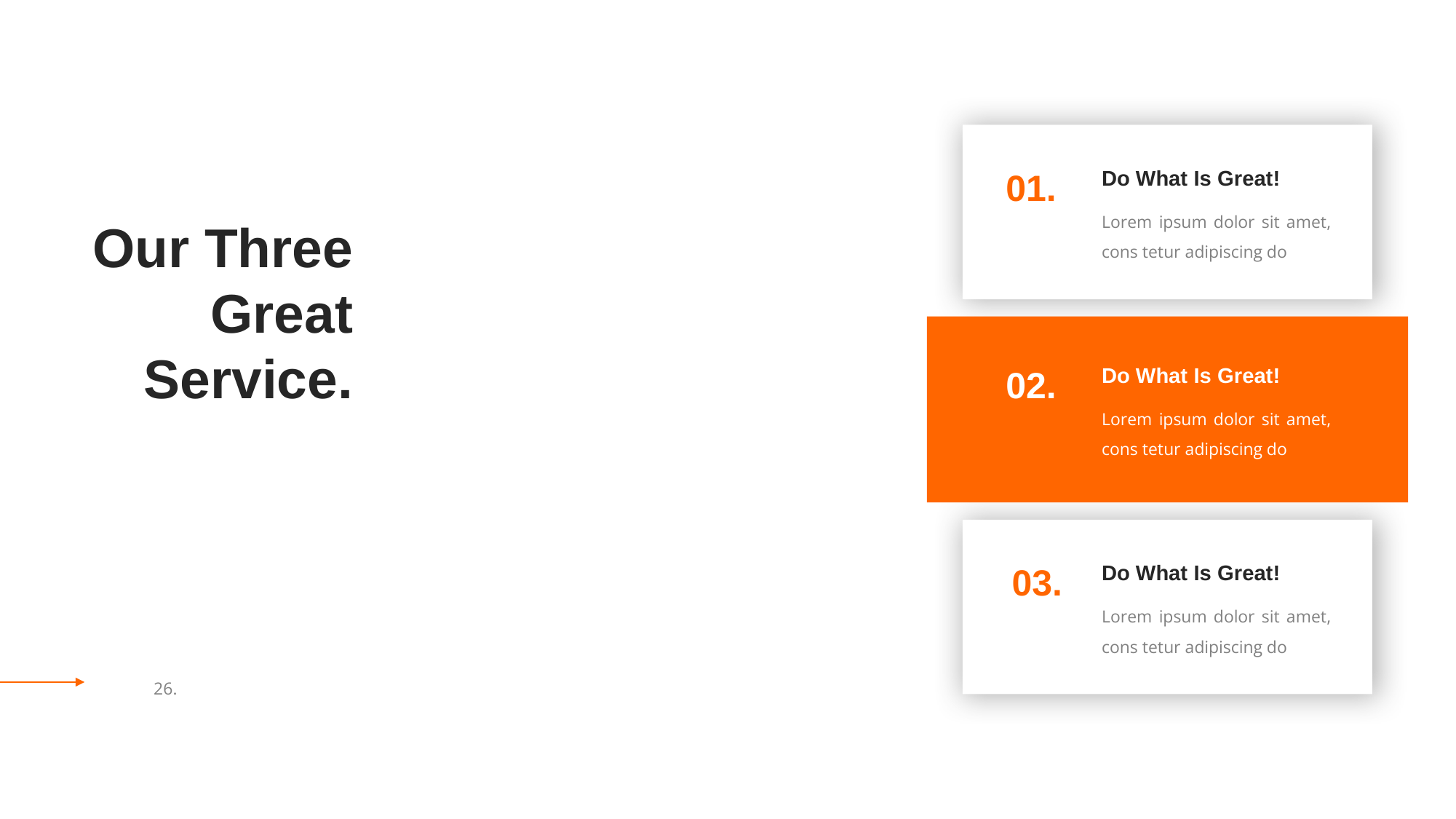

01.
Do What Is Great!
Lorem ipsum dolor sit amet, cons tetur adipiscing do
Our Three Great Service.

02.
Do What Is Great!
Lorem ipsum dolor sit amet, cons tetur adipiscing do

03.
Do What Is Great!
Lorem ipsum dolor sit amet, cons tetur adipiscing do
26.